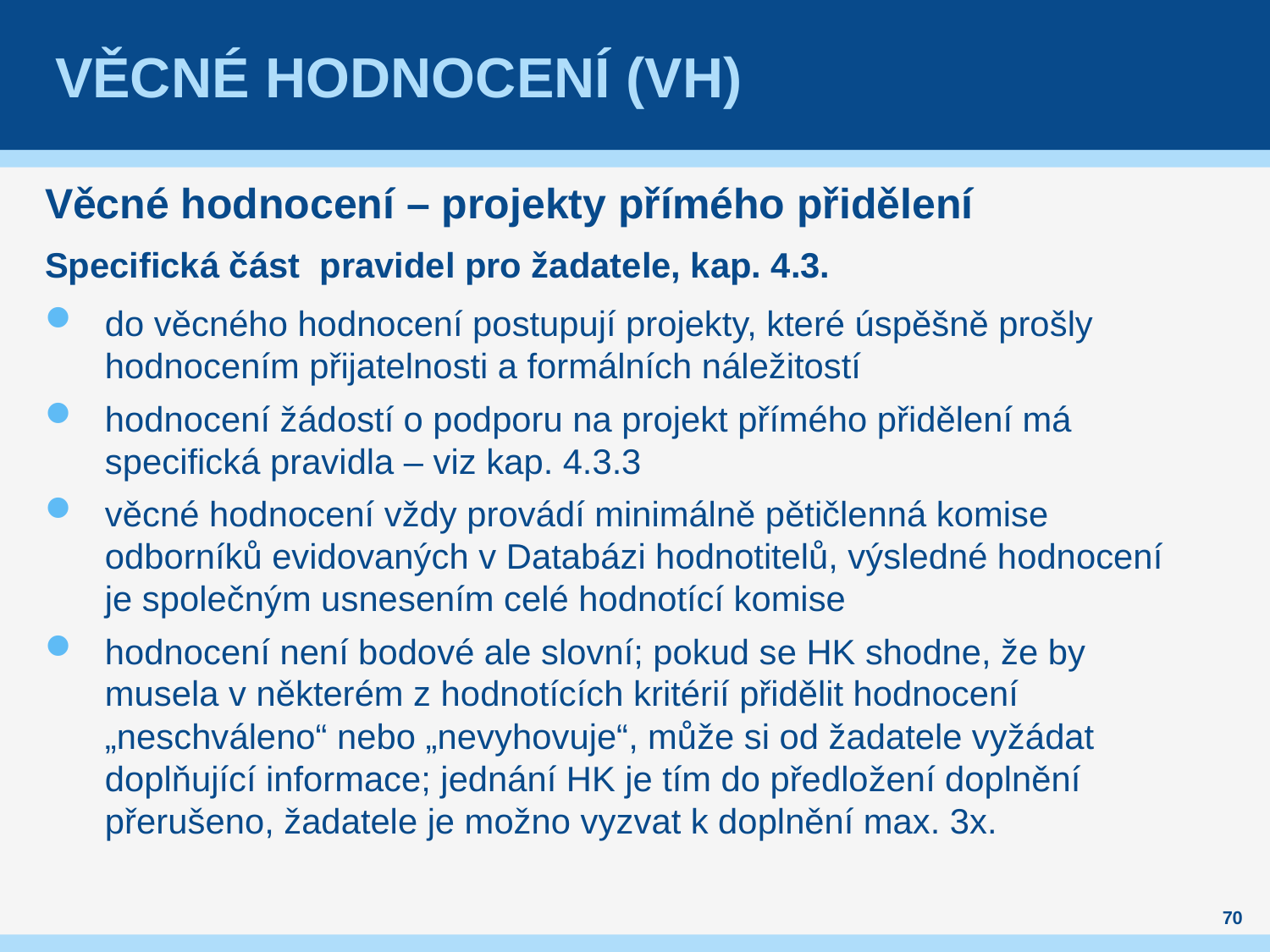

# věcné hodnocení (VH)
Věcné hodnocení – projekty přímého přidělení
Specifická část  pravidel pro žadatele, kap. 4.3.
do věcného hodnocení postupují projekty, které úspěšně prošly hodnocením přijatelnosti a formálních náležitostí
hodnocení žádostí o podporu na projekt přímého přidělení má specifická pravidla – viz kap. 4.3.3
věcné hodnocení vždy provádí minimálně pětičlenná komise odborníků evidovaných v Databázi hodnotitelů, výsledné hodnocení je společným usnesením celé hodnotící komise
hodnocení není bodové ale slovní; pokud se HK shodne, že by musela v některém z hodnotících kritérií přidělit hodnocení „neschváleno“ nebo „nevyhovuje“, může si od žadatele vyžádat doplňující informace; jednání HK je tím do předložení doplnění přerušeno, žadatele je možno vyzvat k doplnění max. 3x.

70